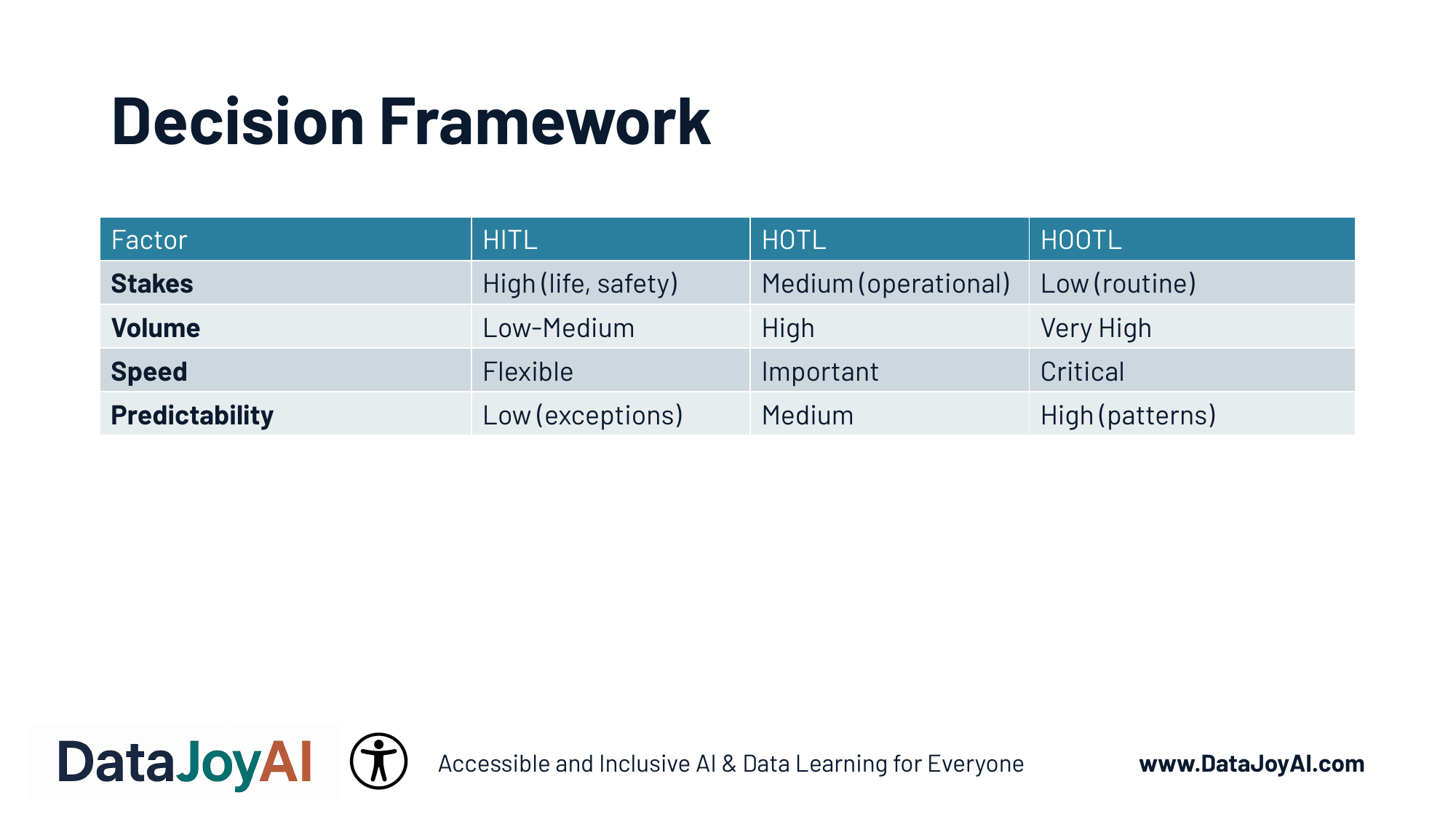

# Decision Framework
| Factor | HITL | HOTL | HOOTL |
| --- | --- | --- | --- |
| Stakes | High (life, safety) | Medium (operational) | Low (routine) |
| Volume | Low-Medium | High | Very High |
| Speed | Flexible | Important | Critical |
| Predictability | Low (exceptions) | Medium | High (patterns) |